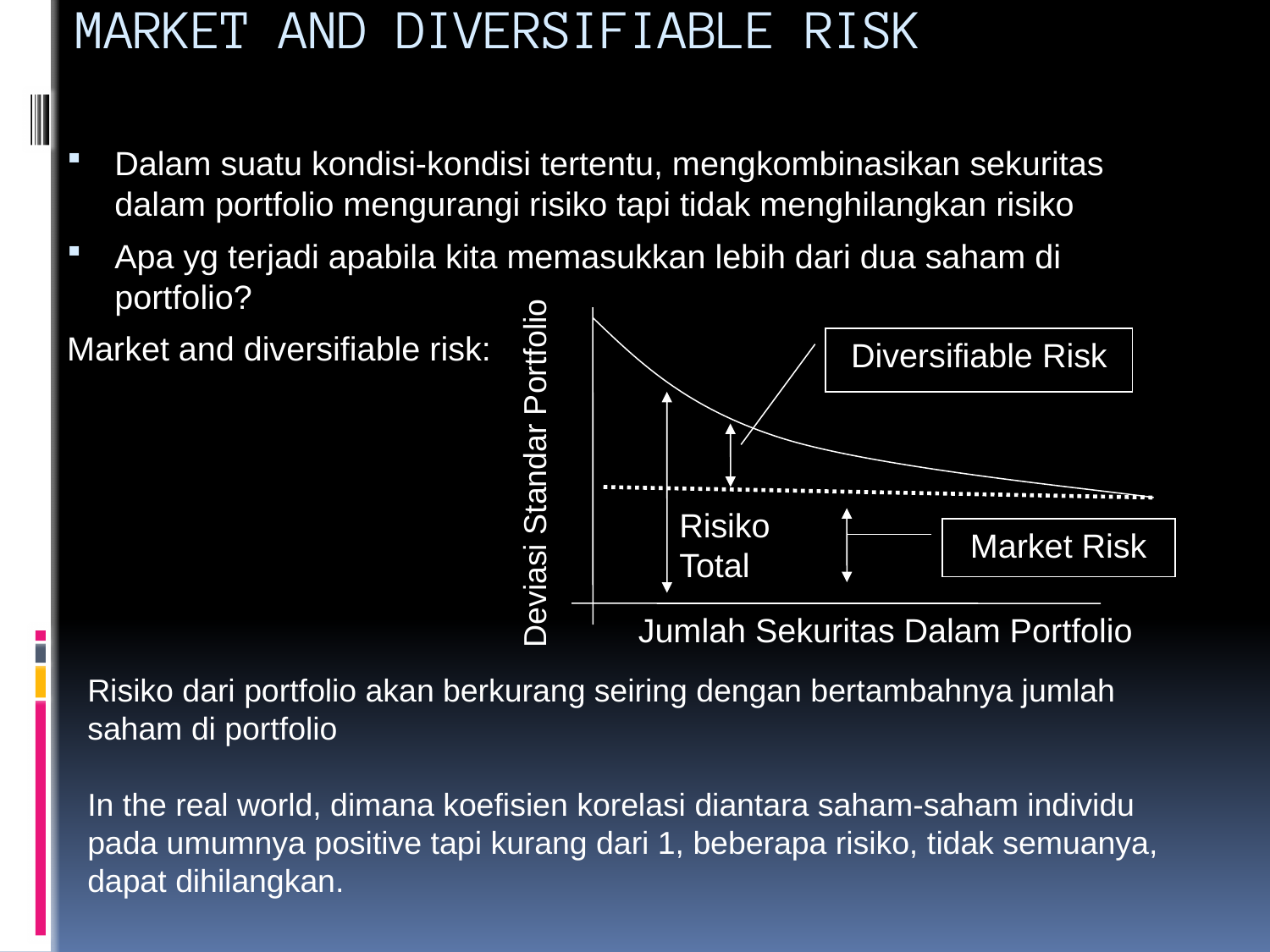

# MARKET AND DIVERSIFIABLE RISK
Dalam suatu kondisi-kondisi tertentu, mengkombinasikan sekuritas dalam portfolio mengurangi risiko tapi tidak menghilangkan risiko
Apa yg terjadi apabila kita memasukkan lebih dari dua saham di portfolio?
Market and diversifiable risk:

Diversifiable Risk

Deviasi Standar Portfolio

Risiko
Total

Market Risk

Jumlah Sekuritas Dalam Portfolio
Risiko dari portfolio akan berkurang seiring dengan bertambahnya jumlah saham di portfolio

In the real world, dimana koefisien korelasi diantara saham-saham individu pada umumnya positive tapi kurang dari 1, beberapa risiko, tidak semuanya, dapat dihilangkan.